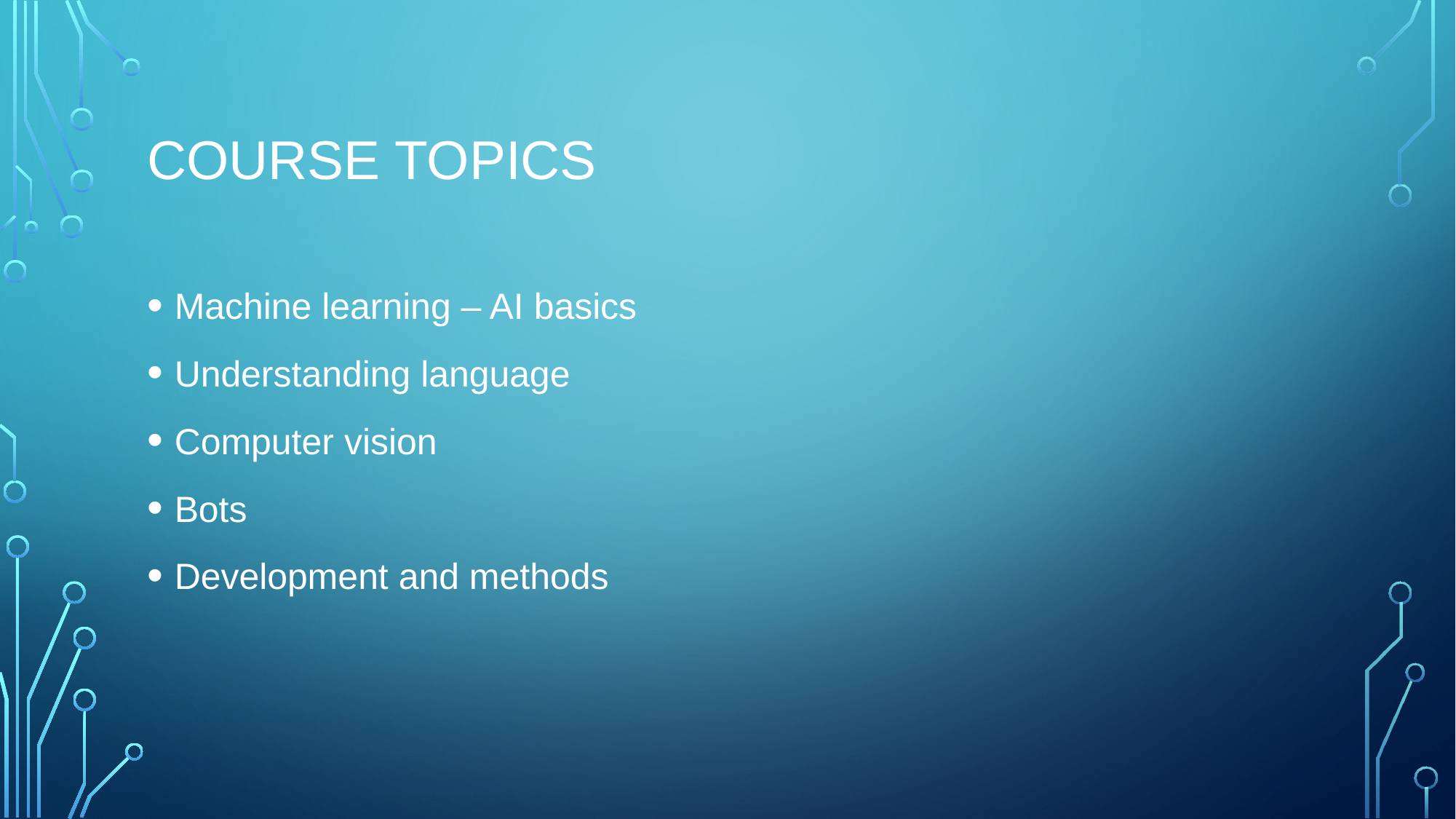

# Course topics
Machine learning – AI basics
Understanding language
Computer vision
Bots
Development and methods